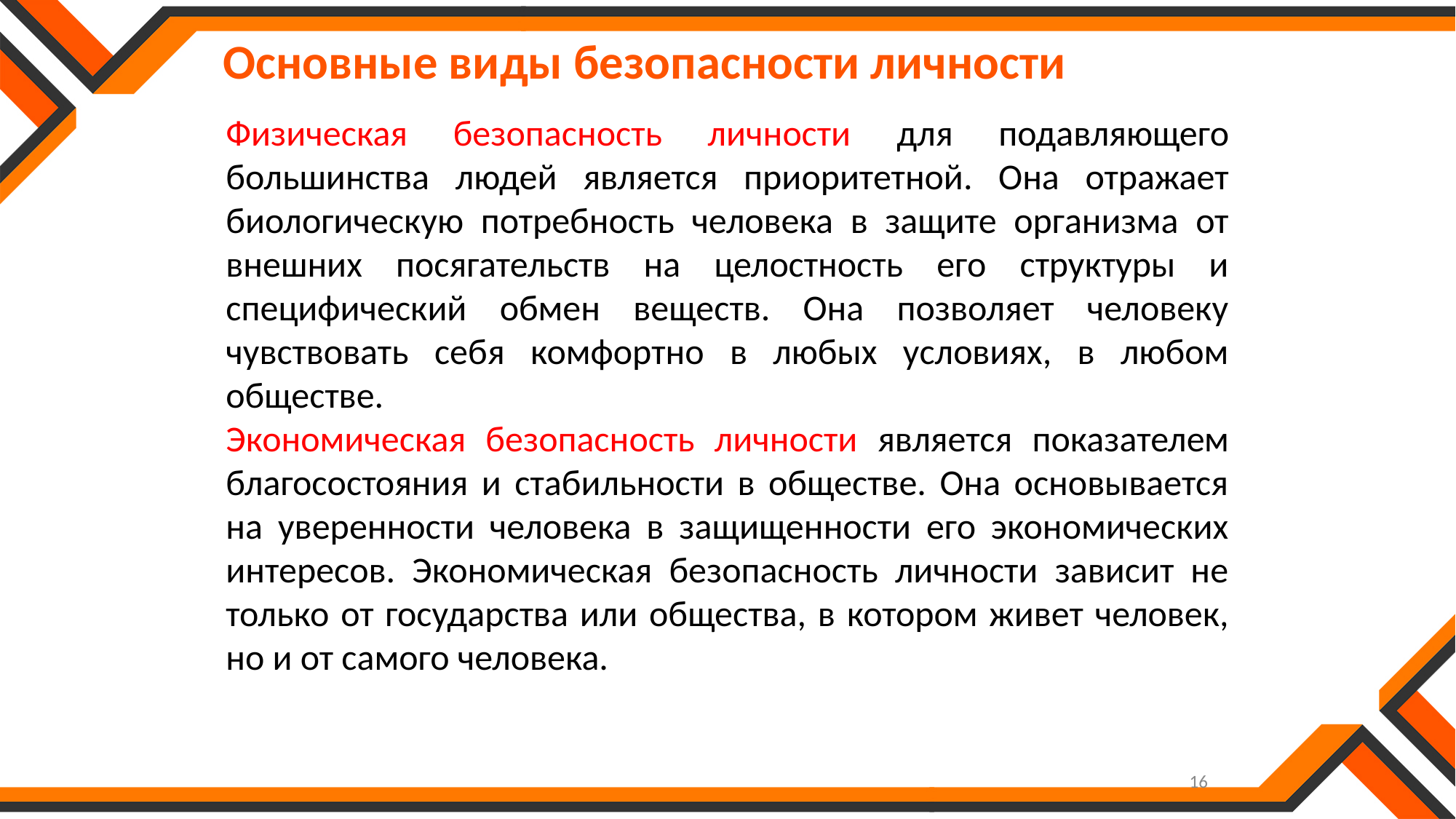

Основные виды безопасности личности
Физическая безопасность личности для подавляющего большинства людей является приоритетной. Она отражает биологическую потребность человека в защите организма от внешних посягательств на целостность его структуры и специфический обмен веществ. Она позволяет человеку чувствовать себя комфортно в любых условиях, в любом обществе.
Экономическая безопасность личности является показателем благосостояния и стабильности в обществе. Она основывается на уверенности человека в защищенности его экономических интересов. Экономическая безопасность личности зависит не только от государства или общества, в котором живет человек, но и от самого человека.

16